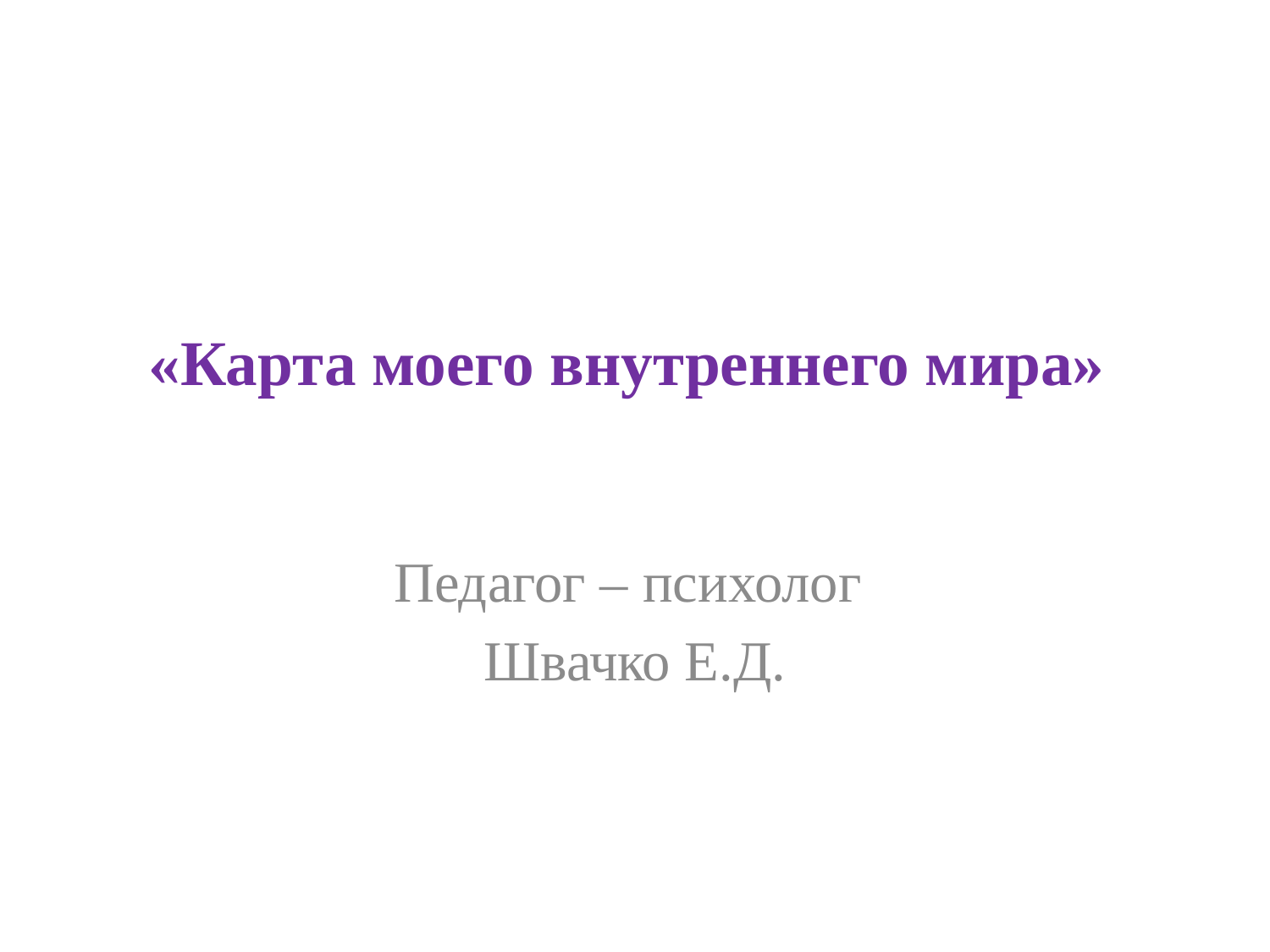

# «Карта моего внутреннего мира»
Педагог – психолог
Швачко Е.Д.